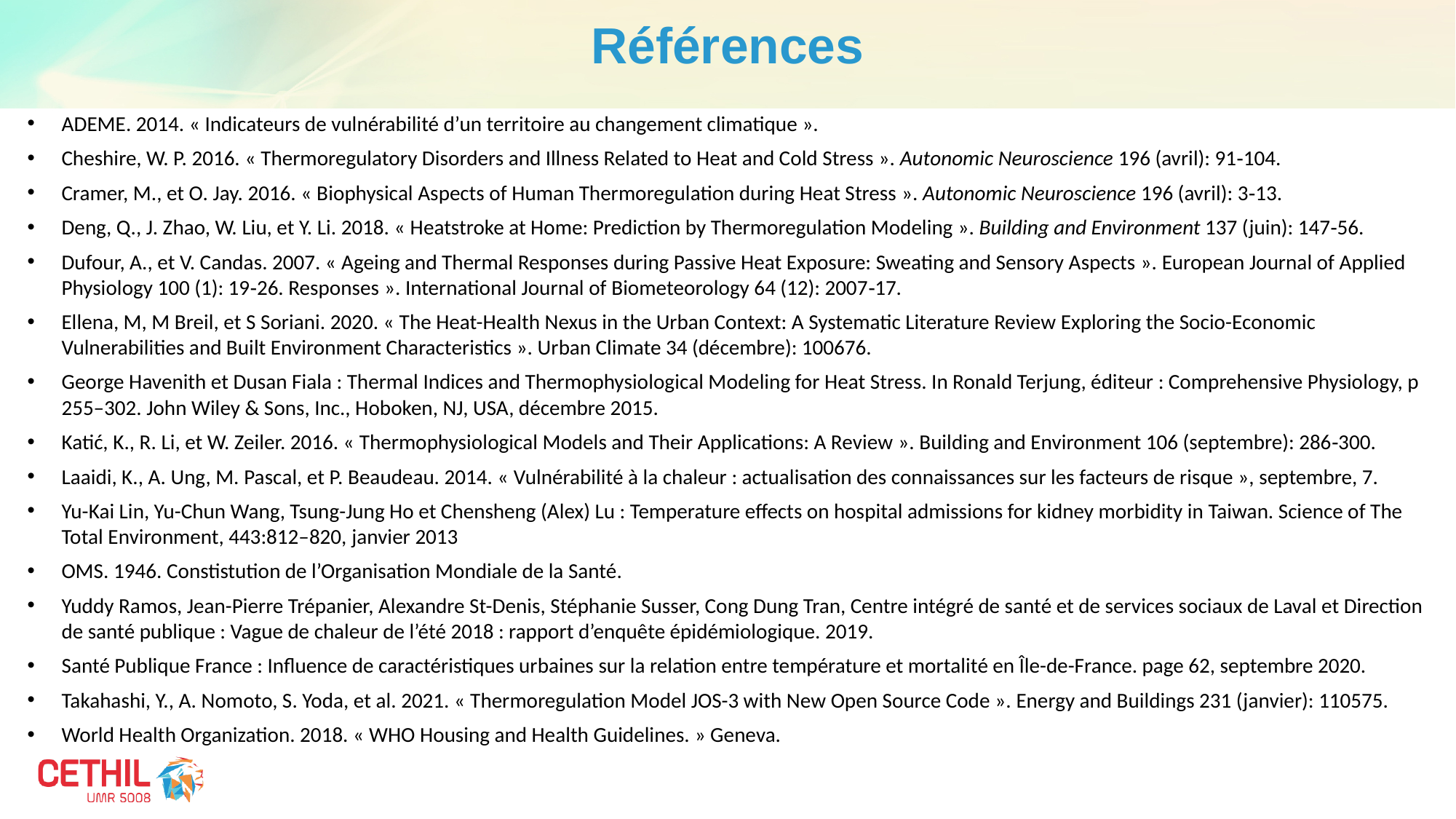

Références
ADEME. 2014. « Indicateurs de vulnérabilité d’un territoire au changement climatique ».
Cheshire, W. P. 2016. « Thermoregulatory Disorders and Illness Related to Heat and Cold Stress ». Autonomic Neuroscience 196 (avril): 91‑104.
Cramer, M., et O. Jay. 2016. « Biophysical Aspects of Human Thermoregulation during Heat Stress ». Autonomic Neuroscience 196 (avril): 3‑13.
Deng, Q., J. Zhao, W. Liu, et Y. Li. 2018. « Heatstroke at Home: Prediction by Thermoregulation Modeling ». Building and Environment 137 (juin): 147‑56.
Dufour, A., et V. Candas. 2007. « Ageing and Thermal Responses during Passive Heat Exposure: Sweating and Sensory Aspects ». European Journal of Applied Physiology 100 (1): 19‑26. Responses ». International Journal of Biometeorology 64 (12): 2007‑17.
Ellena, M, M Breil, et S Soriani. 2020. « The Heat-Health Nexus in the Urban Context: A Systematic Literature Review Exploring the Socio-Economic Vulnerabilities and Built Environment Characteristics ». Urban Climate 34 (décembre): 100676.
George Havenith et Dusan Fiala : Thermal Indices and Thermophysiological Modeling for Heat Stress. In Ronald Terjung, éditeur : Comprehensive Physiology, p 255–302. John Wiley & Sons, Inc., Hoboken, NJ, USA, décembre 2015.
Katić, K., R. Li, et W. Zeiler. 2016. « Thermophysiological Models and Their Applications: A Review ». Building and Environment 106 (septembre): 286‑300.
Laaidi, K., A. Ung, M. Pascal, et P. Beaudeau. 2014. « Vulnérabilité à la chaleur : actualisation des connaissances sur les facteurs de risque », septembre, 7.
Yu-Kai Lin, Yu-Chun Wang, Tsung-Jung Ho et Chensheng (Alex) Lu : Temperature effects on hospital admissions for kidney morbidity in Taiwan. Science of The Total Environment, 443:812–820, janvier 2013
OMS. 1946. Constistution de l’Organisation Mondiale de la Santé.
Yuddy Ramos, Jean-Pierre Trépanier, Alexandre St-Denis, Stéphanie Susser, Cong Dung Tran, Centre intégré de santé et de services sociaux de Laval et Direction de santé publique : Vague de chaleur de l’été 2018 : rapport d’enquête épidémiologique. 2019.
Santé Publique France : Influence de caractéristiques urbaines sur la relation entre température et mortalité en Île-de-France. page 62, septembre 2020.
Takahashi, Y., A. Nomoto, S. Yoda, et al. 2021. « Thermoregulation Model JOS-3 with New Open Source Code ». Energy and Buildings 231 (janvier): 110575.
World Health Organization. 2018. « WHO Housing and Health Guidelines. » Geneva.